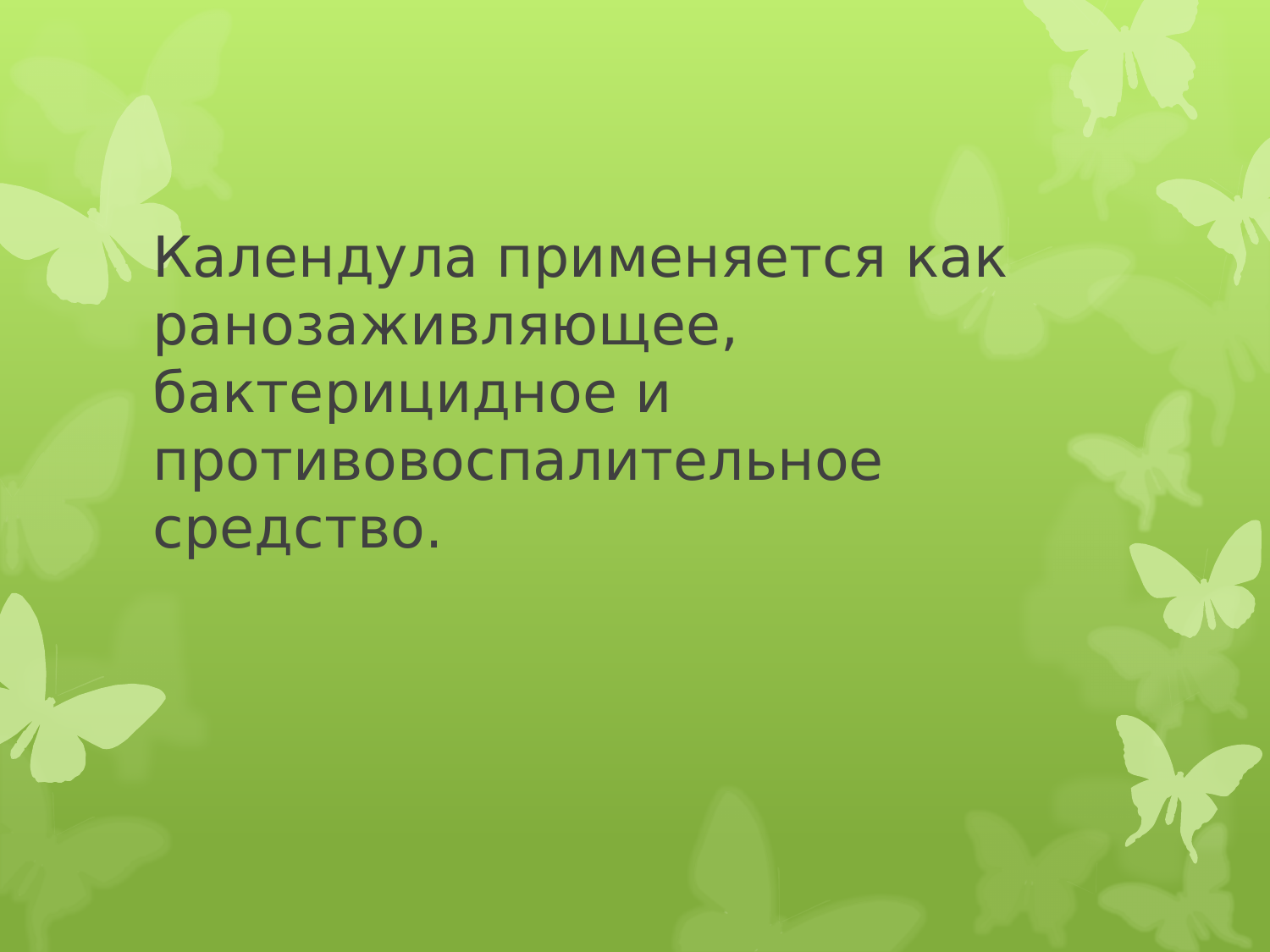

# Календула применяется как ранозаживляющее, бактерицидное и противовоспалительное  средство.